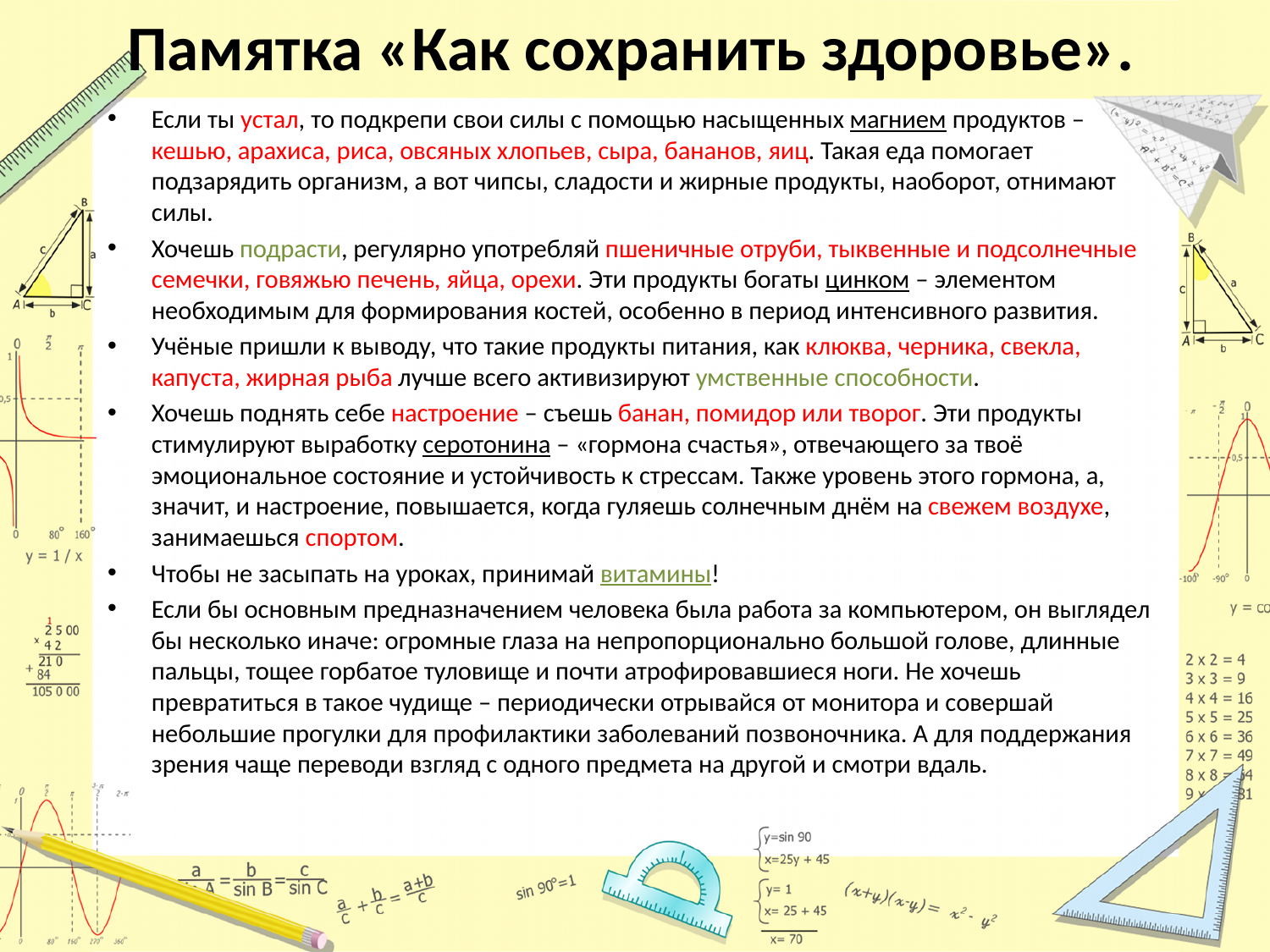

# Памятка «Как сохранить здоровье».
Если ты устал, то подкрепи свои силы с помощью насыщенных магнием продуктов – кешью, арахиса, риса, овсяных хлопьев, сыра, бананов, яиц. Такая еда помогает подзарядить организм, а вот чипсы, сладости и жирные продукты, наоборот, отнимают силы.
Хочешь подрасти, регулярно употребляй пшеничные отруби, тыквенные и подсолнечные семечки, говяжью печень, яйца, орехи. Эти продукты богаты цинком – элементом необходимым для формирования костей, особенно в период интенсивного развития.
Учёные пришли к выводу, что такие продукты питания, как клюква, черника, свекла, капуста, жирная рыба лучше всего активизируют умственные способности.
Хочешь поднять себе настроение – съешь банан, помидор или творог. Эти продукты стимулируют выработку серотонина – «гормона счастья», отвечающего за твоё эмоциональное состояние и устойчивость к стрессам. Также уровень этого гормона, а, значит, и настроение, повышается, когда гуляешь солнечным днём на свежем воздухе, занимаешься спортом.
Чтобы не засыпать на уроках, принимай витамины!
Если бы основным предназначением человека была работа за компьютером, он выглядел бы несколько иначе: огромные глаза на непропорционально большой голове, длинные пальцы, тощее горбатое туловище и почти атрофировавшиеся ноги. Не хочешь превратиться в такое чудище – периодически отрывайся от монитора и совершай небольшие прогулки для профилактики заболеваний позвоночника. А для поддержания зрения чаще переводи взгляд с одного предмета на другой и смотри вдаль.